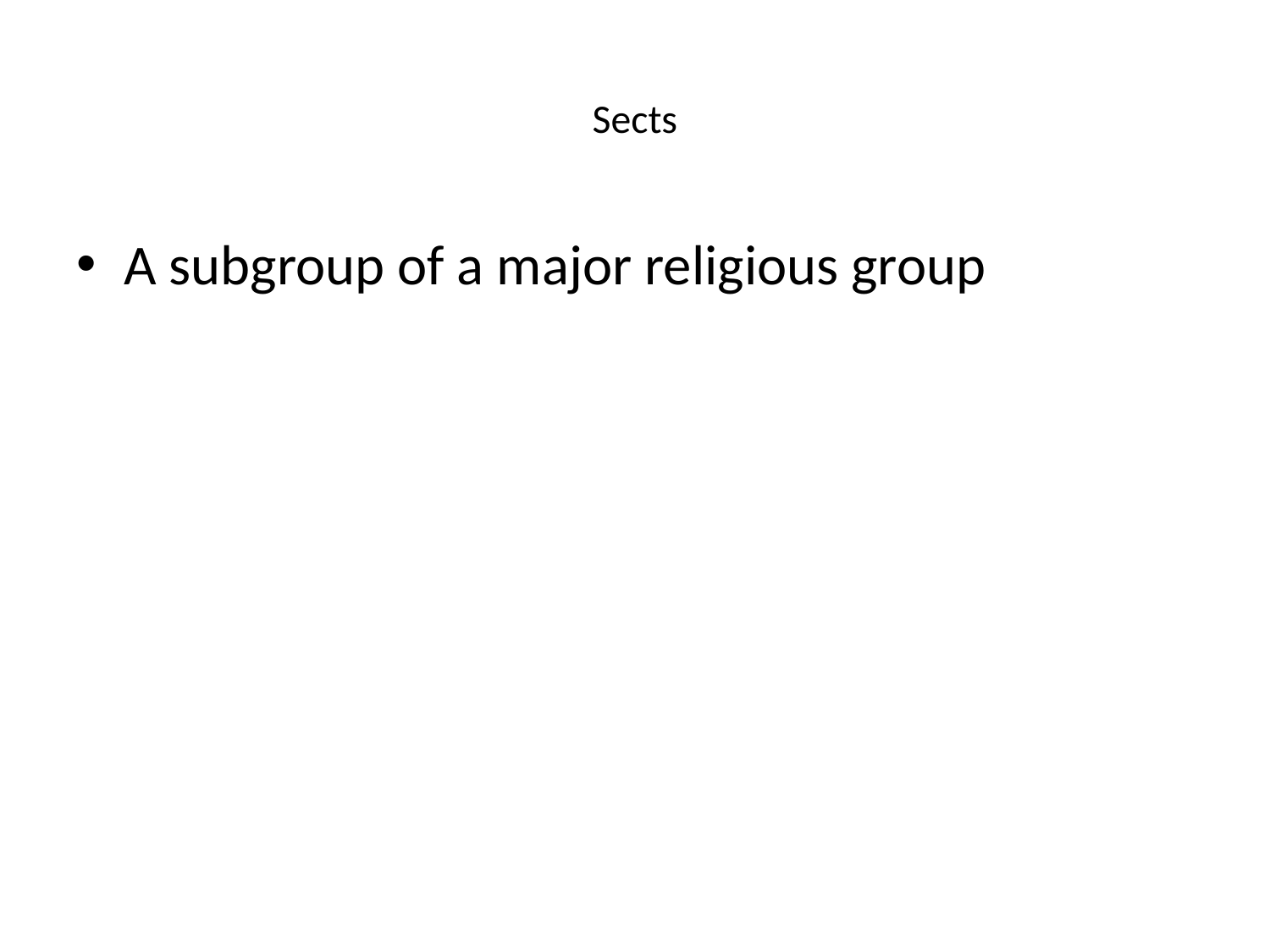

# Sects
A subgroup of a major religious group